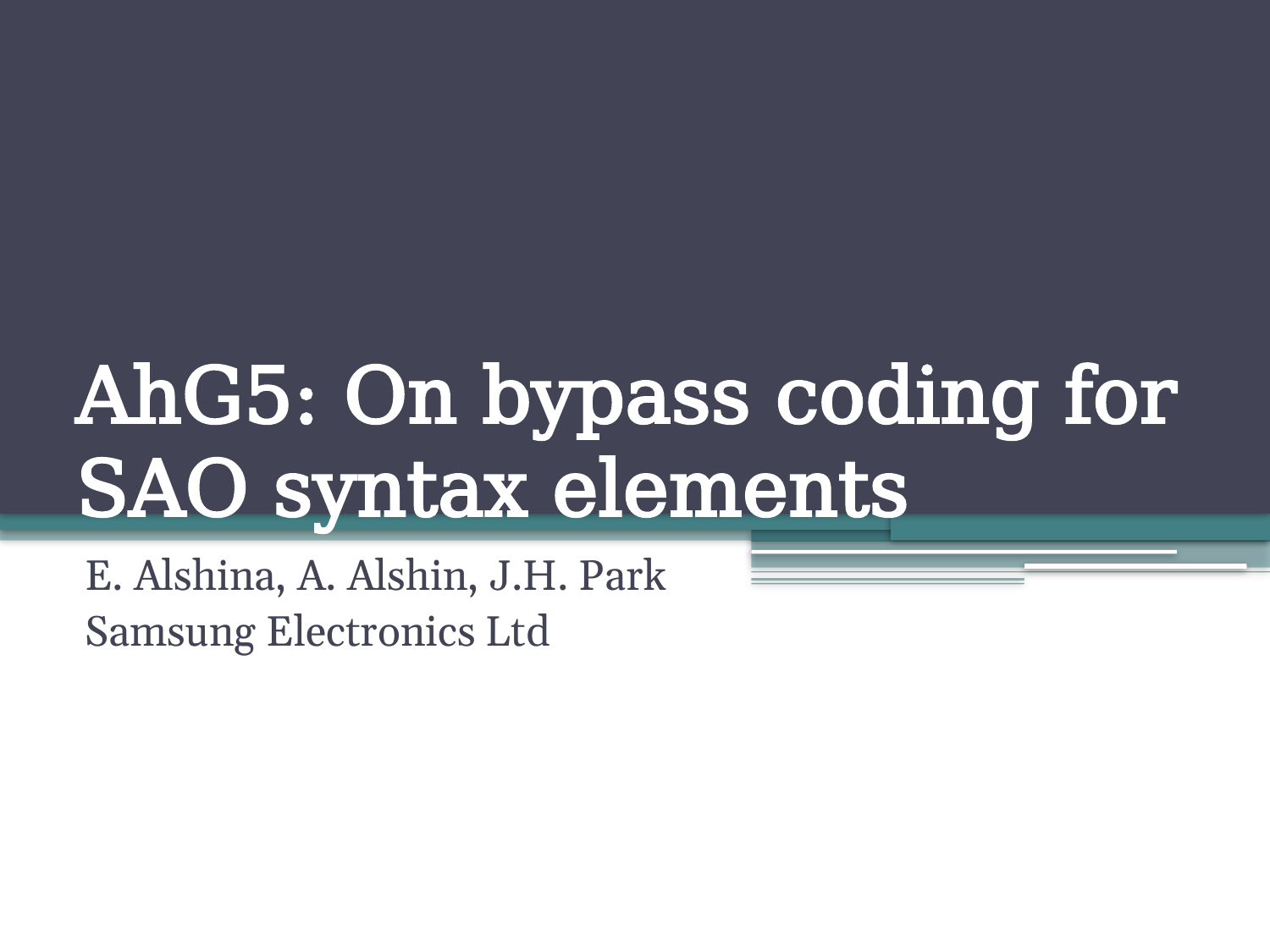

# AhG5: On bypass coding for SAO syntax elements
E. Alshina, A. Alshin, J.H. Park
Samsung Electronics Ltd